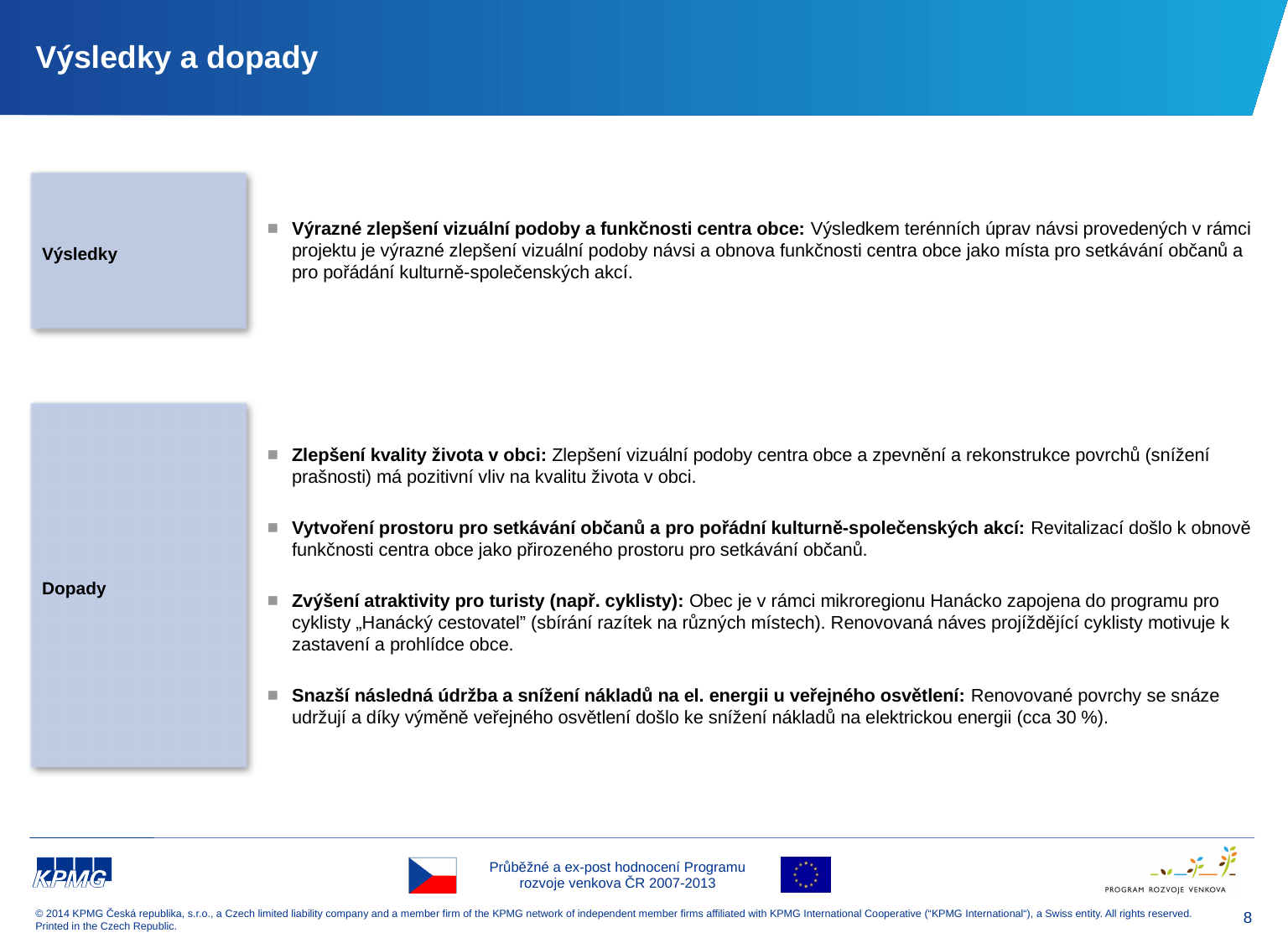

# Výsledky a dopady
Výrazné zlepšení vizuální podoby a funkčnosti centra obce: Výsledkem terénních úprav návsi provedených v rámci projektu je výrazné zlepšení vizuální podoby návsi a obnova funkčnosti centra obce jako místa pro setkávání občanů a pro pořádání kulturně-společenských akcí.
Výsledky
Dopady
Zlepšení kvality života v obci: Zlepšení vizuální podoby centra obce a zpevnění a rekonstrukce povrchů (snížení prašnosti) má pozitivní vliv na kvalitu života v obci.
Vytvoření prostoru pro setkávání občanů a pro pořádní kulturně-společenských akcí: Revitalizací došlo k obnově funkčnosti centra obce jako přirozeného prostoru pro setkávání občanů.
Zvýšení atraktivity pro turisty (např. cyklisty): Obec je v rámci mikroregionu Hanácko zapojena do programu pro cyklisty „Hanácký cestovatel” (sbírání razítek na různých místech). Renovovaná náves projíždějící cyklisty motivuje k zastavení a prohlídce obce.
Snazší následná údržba a snížení nákladů na el. energii u veřejného osvětlení: Renovované povrchy se snáze udržují a díky výměně veřejného osvětlení došlo ke snížení nákladů na elektrickou energii (cca 30 %).